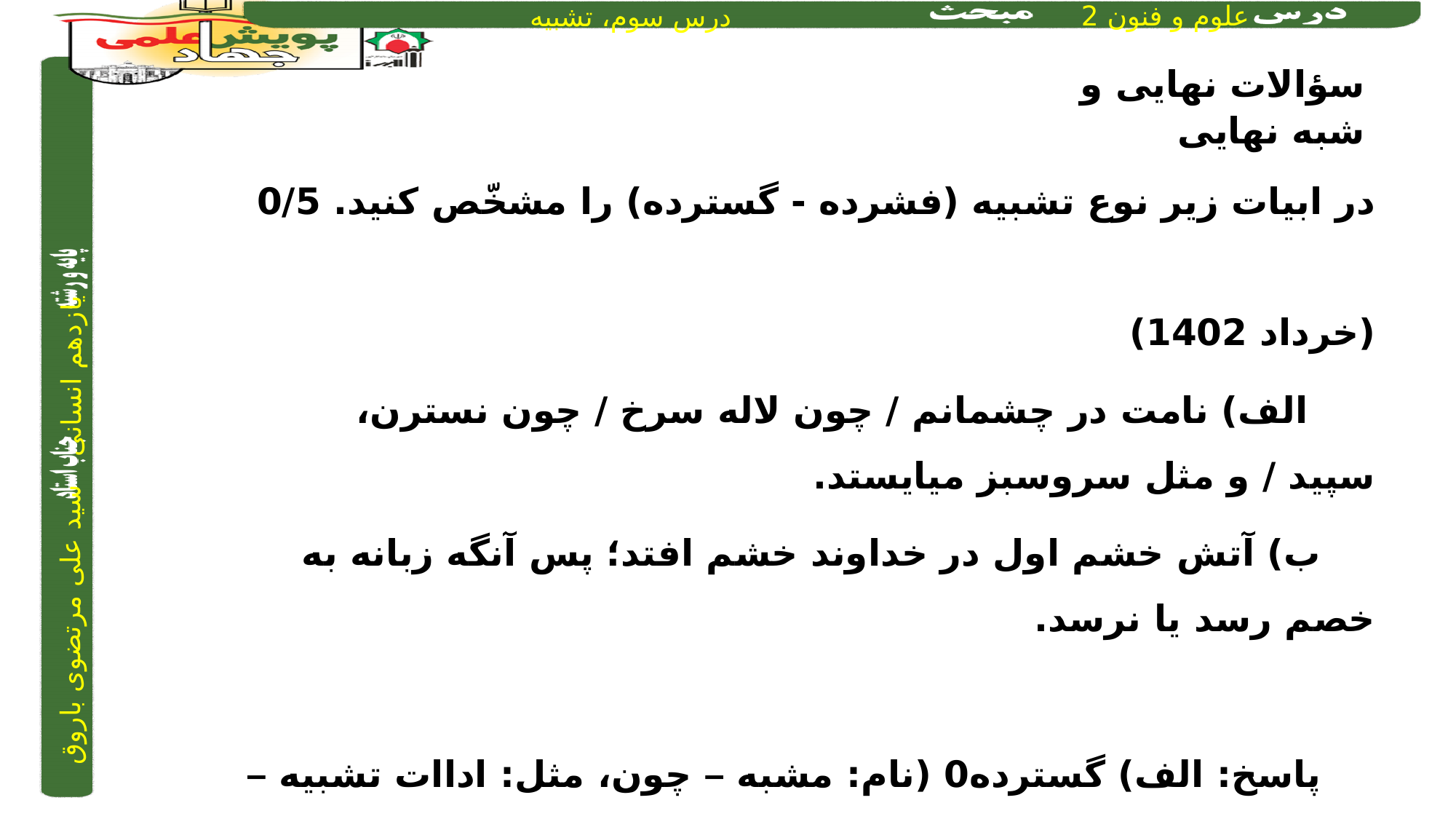

سؤالات نهایی و شبه نهایی
در ابیات زیر نوع تشبیه (فشرده - گسترده) را مشخّص کنید. 0/5											(خرداد 1402)
 الف) نامت در چشمانم / چون لاله سرخ / چون نسترن، سپید / و مثل سروسبز می­ایستد.
ب) آتش خشم اول در خداوند خشم افتد؛ پس آنگه زبانه به خصم رسد یا نرسد.

پاسخ: 	الف) گسترده0 (نام: مشبه – چون، مثل: اداات تشبیه – لاله، نسترن و سرو:مشبه به – سرخ، سپید و سرسبز: وجه شبه)
	ب)  فشردۀ اضافی  (خشم: مشبه – آتش: مشبه به)